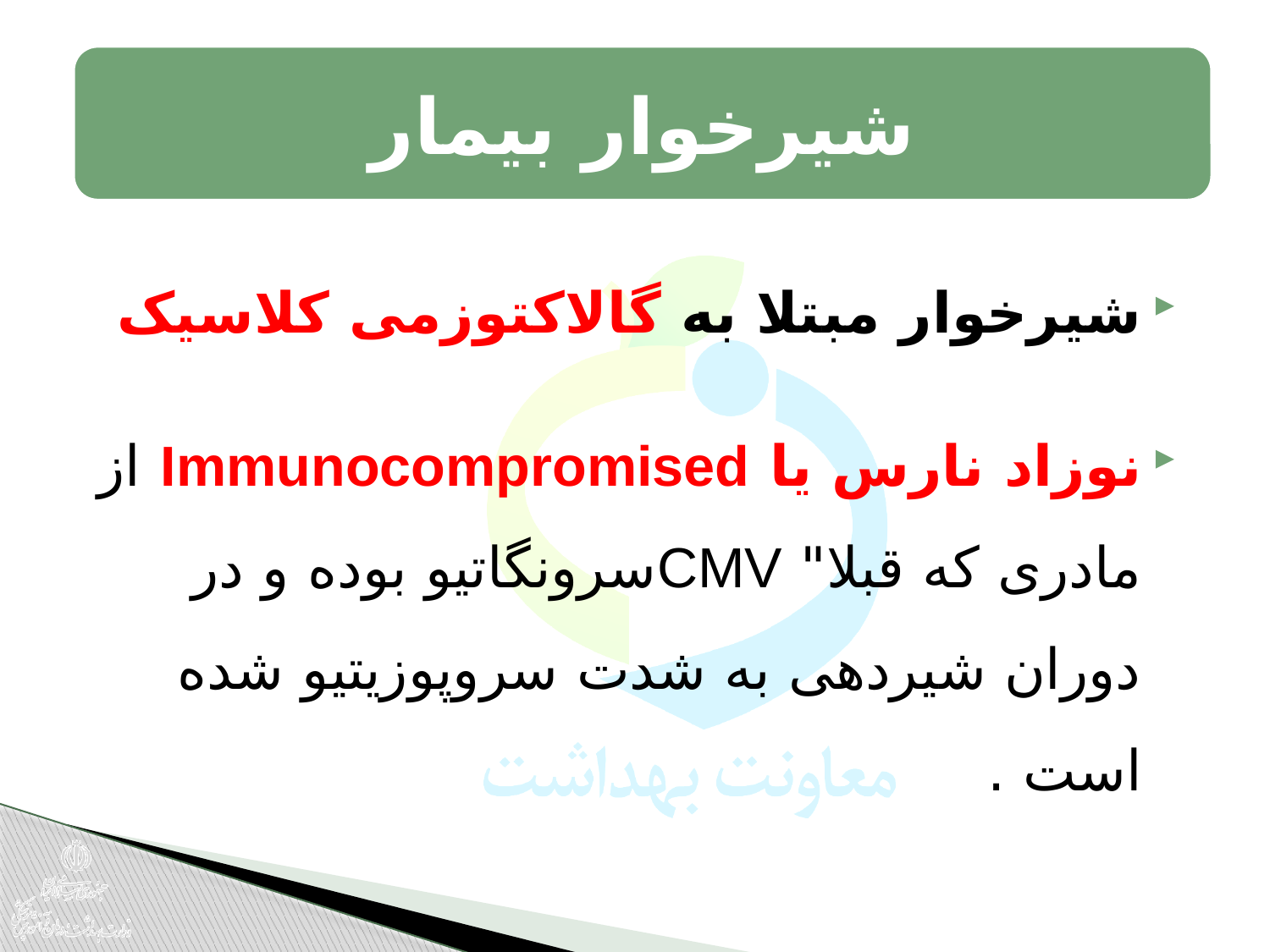

شیرخوار بیمار

شیرخوار مبتلا به گالاکتوزمی کلاسیک

نوزاد نارس یا Immunocompromised از مادری که قبلا" CMVسرونگاتیو بوده و در دوران شیردهی به شدت سروپوزیتیو شده است .